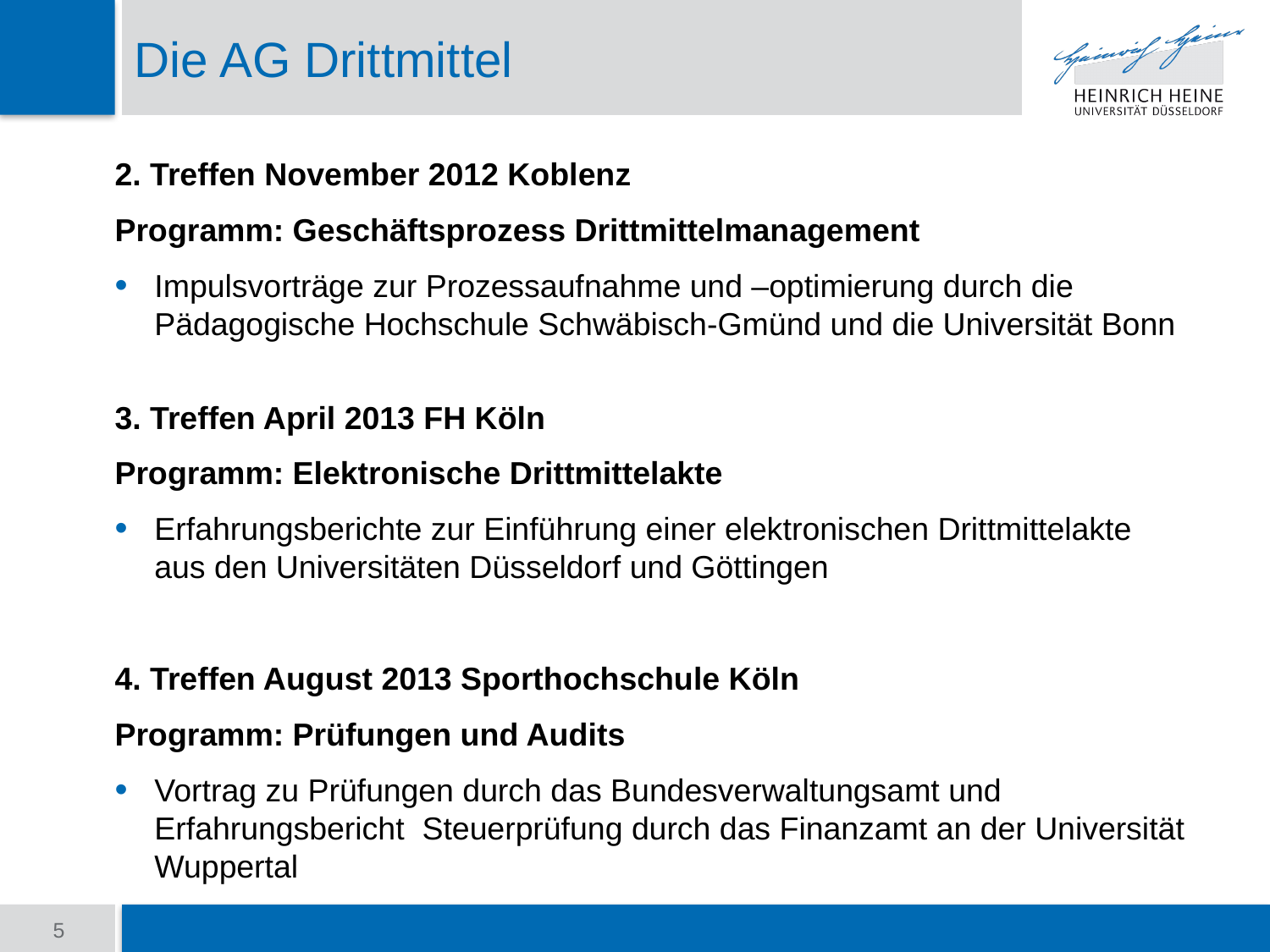

# Die AG Drittmittel
2. Treffen November 2012 Koblenz
Programm: Geschäftsprozess Drittmittelmanagement
Impulsvorträge zur Prozessaufnahme und –optimierung durch die Pädagogische Hochschule Schwäbisch-Gmünd und die Universität Bonn

3. Treffen April 2013 FH Köln
Programm: Elektronische Drittmittelakte
Erfahrungsberichte zur Einführung einer elektronischen Drittmittelakte aus den Universitäten Düsseldorf und Göttingen

4. Treffen August 2013 Sporthochschule Köln
Programm: Prüfungen und Audits
Vortrag zu Prüfungen durch das Bundesverwaltungsamt und Erfahrungsbericht  Steuerprüfung durch das Finanzamt an der Universität Wuppertal

5